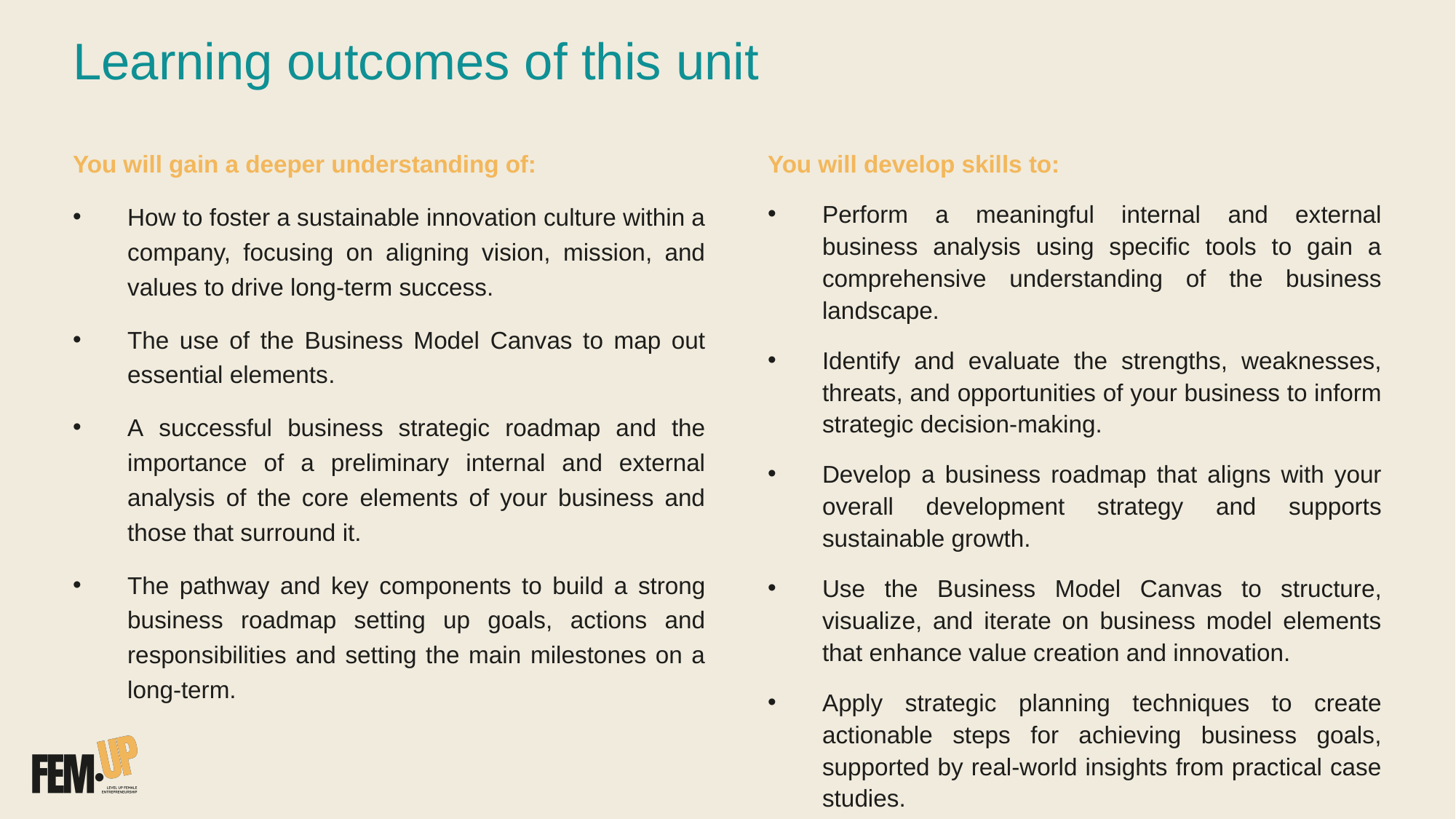

# Learning outcomes of this unit
You will gain a deeper understanding of:
How to foster a sustainable innovation culture within a company, focusing on aligning vision, mission, and values to drive long-term success.
The use of the Business Model Canvas to map out essential elements.
Α successful business strategic roadmap and the importance of a preliminary internal and external analysis of the core elements of your business and those that surround it.
The pathway and key components to build a strong business roadmap setting up goals, actions and responsibilities and setting the main milestones on a long-term.

You will develop skills to:
Perform a meaningful internal and external business analysis using specific tools to gain a comprehensive understanding of the business landscape.
Identify and evaluate the strengths, weaknesses, threats, and opportunities of your business to inform strategic decision-making.
Develop a business roadmap that aligns with your overall development strategy and supports sustainable growth.
Use the Business Model Canvas to structure, visualize, and iterate on business model elements that enhance value creation and innovation.
Apply strategic planning techniques to create actionable steps for achieving business goals, supported by real-world insights from practical case studies.